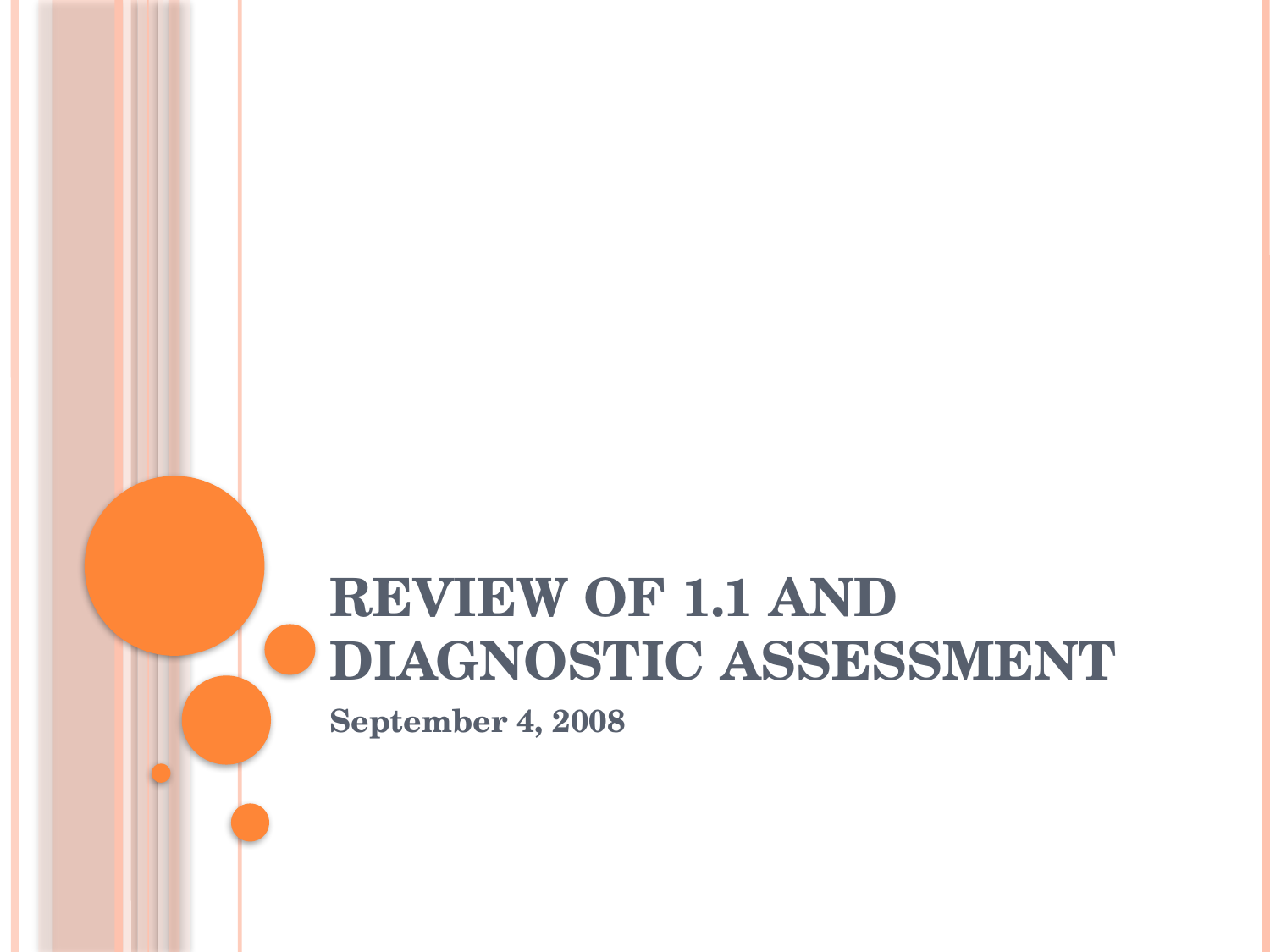

# Review of 1.1 and Diagnostic Assessment
September 4, 2008